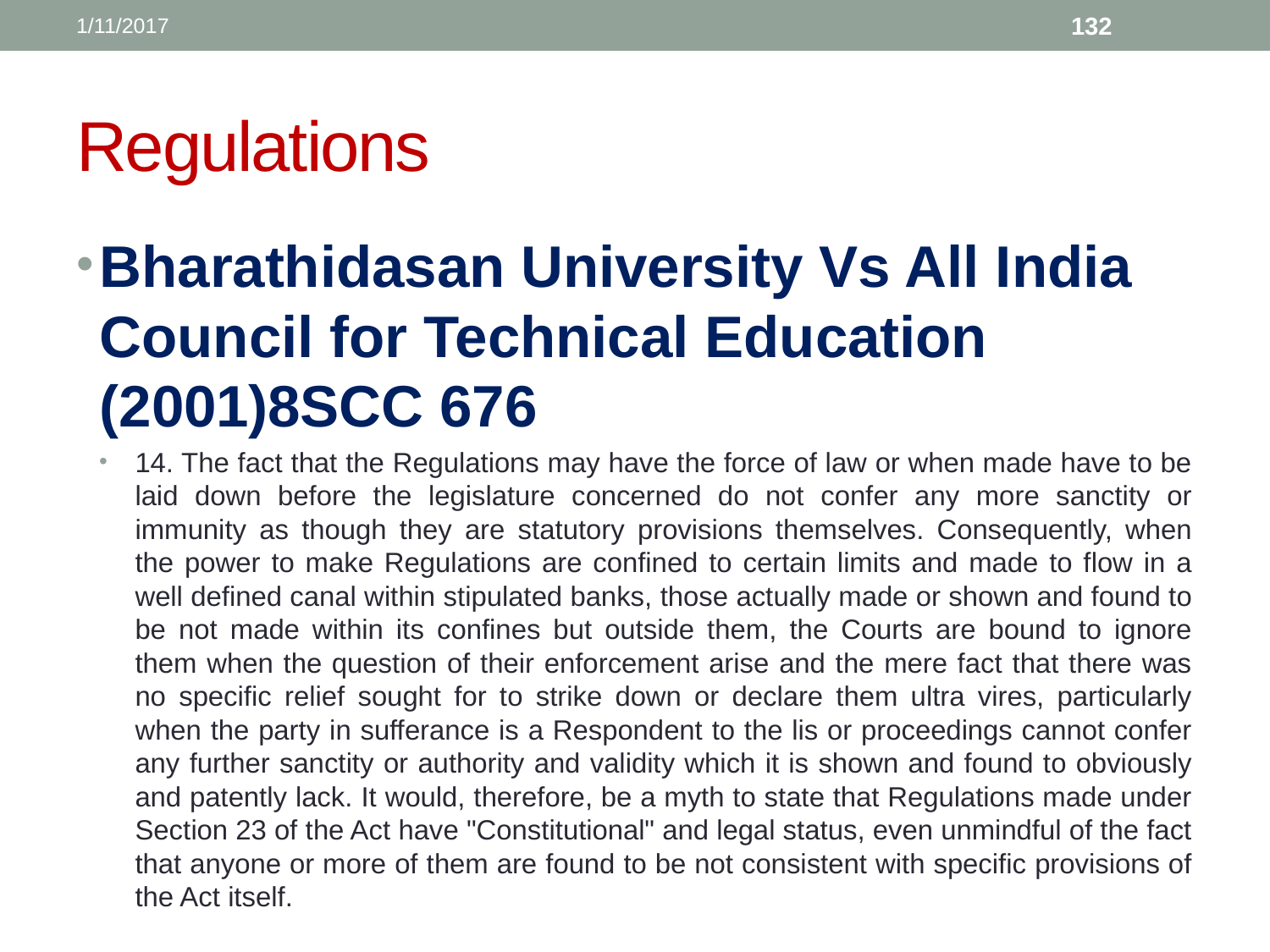

1/11/2017
132
# Regulations
Bharathidasan University Vs All India Council for Technical Education (2001)8SCC 676
14. The fact that the Regulations may have the force of law or when made have to be laid down before the legislature concerned do not confer any more sanctity or immunity as though they are statutory provisions themselves. Consequently, when the power to make Regulations are confined to certain limits and made to flow in a well defined canal within stipulated banks, those actually made or shown and found to be not made within its confines but outside them, the Courts are bound to ignore them when the question of their enforcement arise and the mere fact that there was no specific relief sought for to strike down or declare them ultra vires, particularly when the party in sufferance is a Respondent to the lis or proceedings cannot confer any further sanctity or authority and validity which it is shown and found to obviously and patently lack. It would, therefore, be a myth to state that Regulations made under Section 23 of the Act have "Constitutional" and legal status, even unmindful of the fact that anyone or more of them are found to be not consistent with specific provisions of the Act itself.